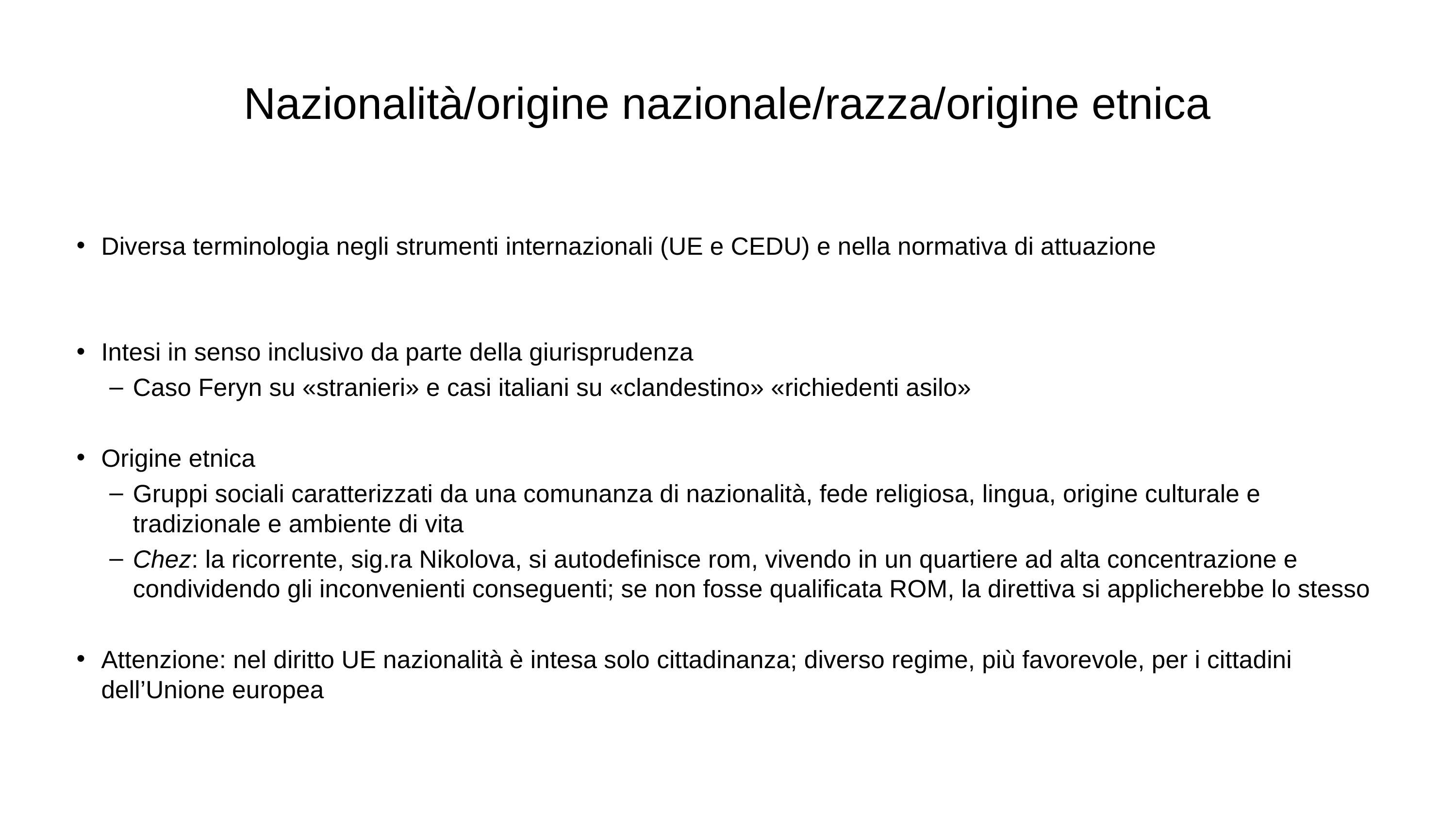

# Nazionalità/origine nazionale/razza/origine etnica

Diversa terminologia negli strumenti internazionali (UE e CEDU) e nella normativa di attuazione

Intesi in senso inclusivo da parte della giurisprudenza
Caso Feryn su «stranieri» e casi italiani su «clandestino» «richiedenti asilo»

Origine etnica
Gruppi sociali caratterizzati da una comunanza di nazionalità, fede religiosa, lingua, origine culturale e tradizionale e ambiente di vita
Chez: la ricorrente, sig.ra Nikolova, si autodefinisce rom, vivendo in un quartiere ad alta concentrazione e condividendo gli inconvenienti conseguenti; se non fosse qualificata ROM, la direttiva si applicherebbe lo stesso

Attenzione: nel diritto UE nazionalità è intesa solo cittadinanza; diverso regime, più favorevole, per i cittadini dell’Unione europea